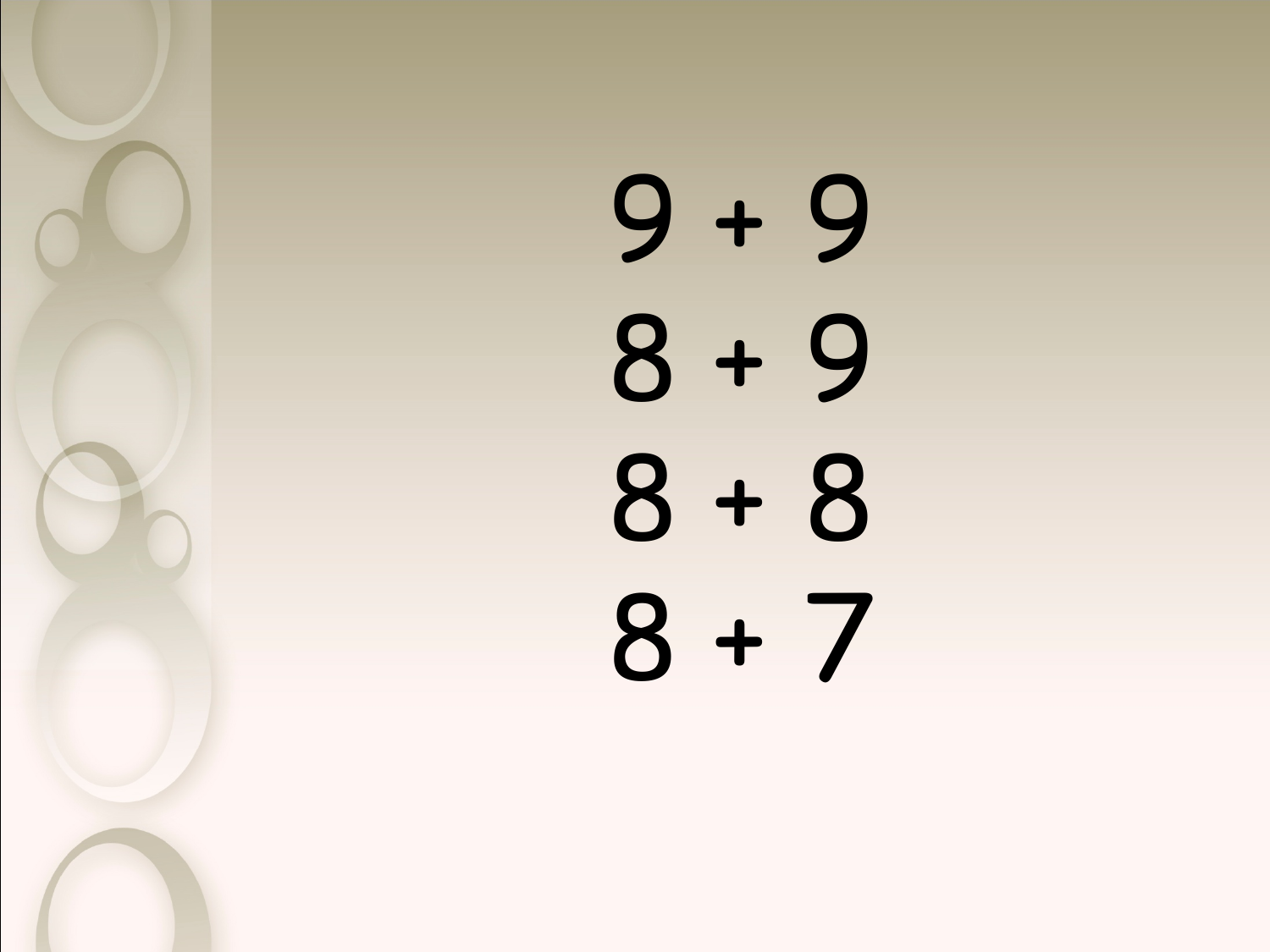

9 + 9
8 + 9
8 + 8
8 + 7